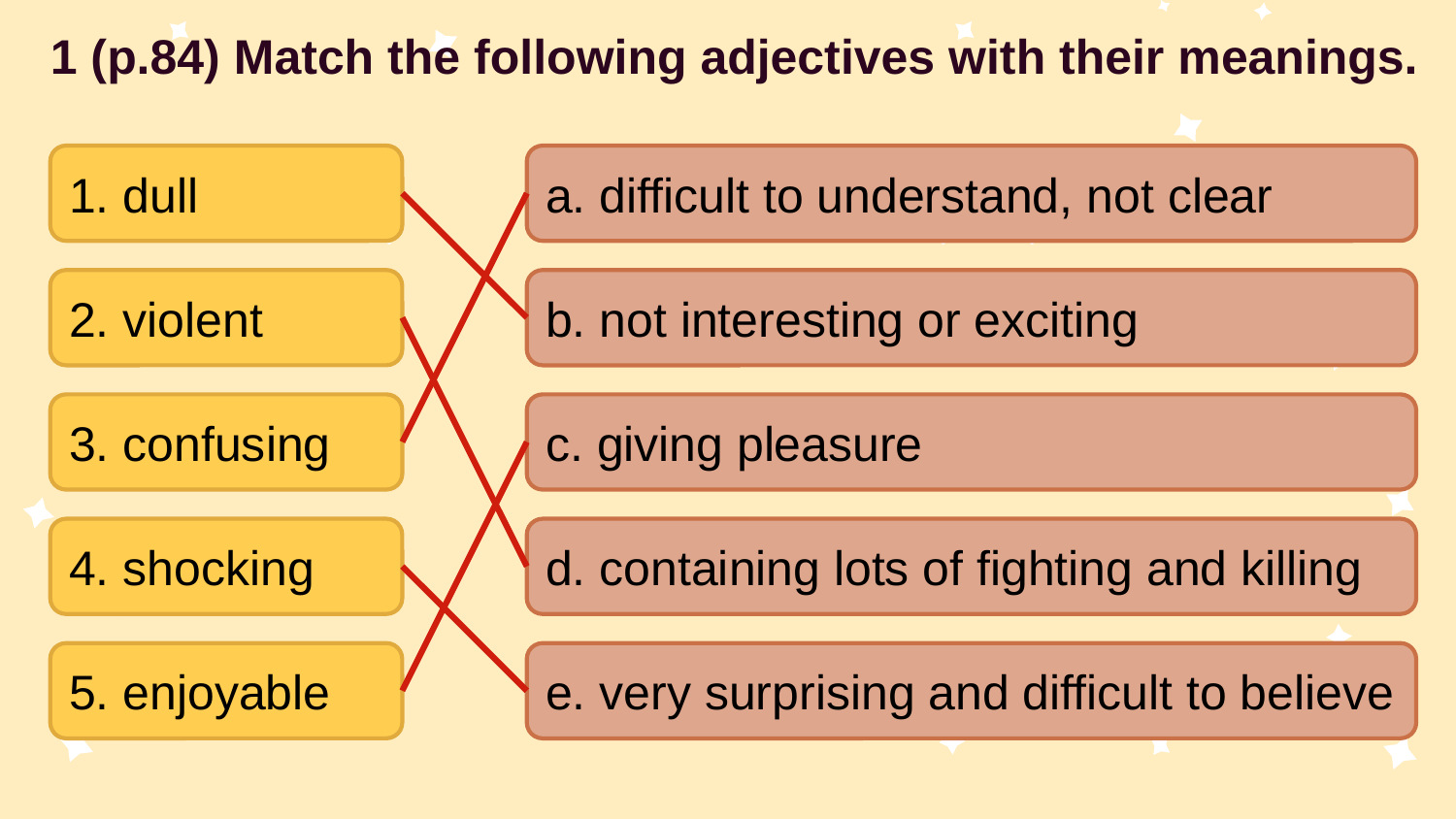

# 1 (p.84) Match the following adjectives with their meanings.
1. dull
a. difficult to understand, not clear
2. violent
b. not interesting or exciting
3. confusing
c. giving pleasure
4. shocking
d. containing lots of fighting and killing
5. enjoyable
e. very surprising and difficult to believe